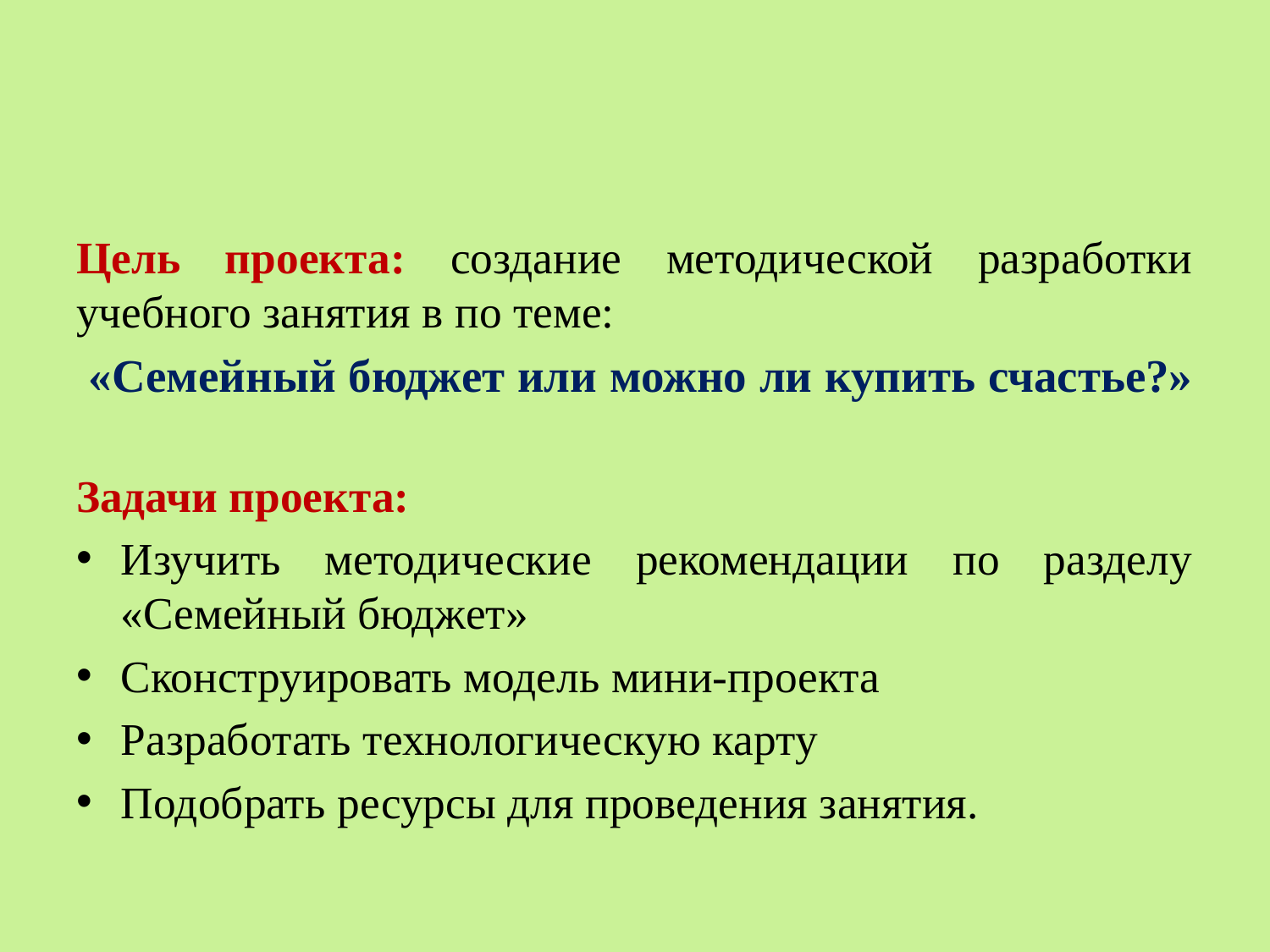

#
Цель проекта: создание методической разработки учебного занятия в по теме:
 «Семейный бюджет или можно ли купить счастье?»
Задачи проекта:
Изучить методические рекомендации по разделу «Семейный бюджет»
Сконструировать модель мини-проекта
Разработать технологическую карту
Подобрать ресурсы для проведения занятия.